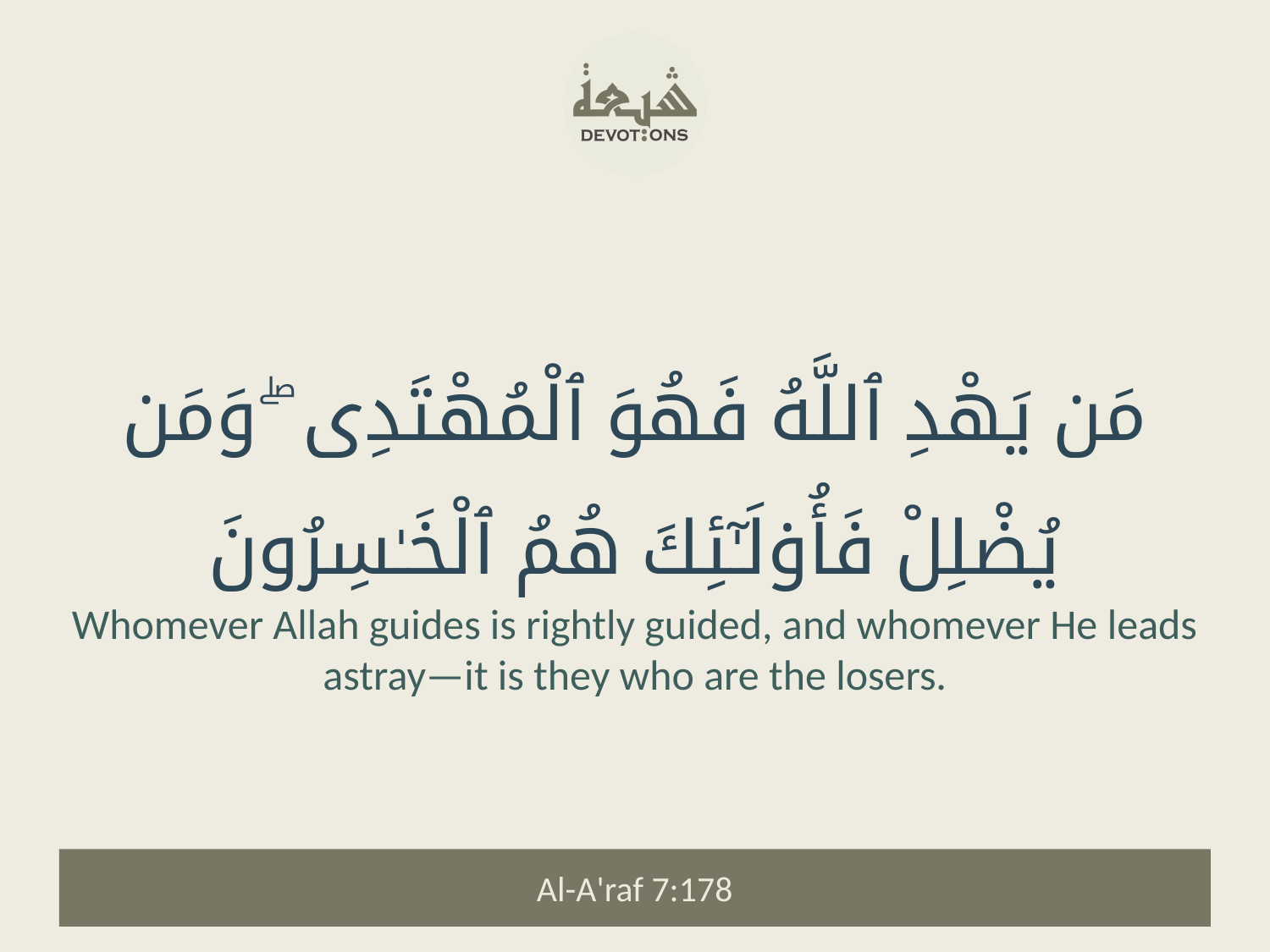

مَن يَهْدِ ٱللَّهُ فَهُوَ ٱلْمُهْتَدِى ۖ وَمَن يُضْلِلْ فَأُو۟لَـٰٓئِكَ هُمُ ٱلْخَـٰسِرُونَ
Whomever Allah guides is rightly guided, and whomever He leads astray—it is they who are the losers.
Al-A'raf 7:178